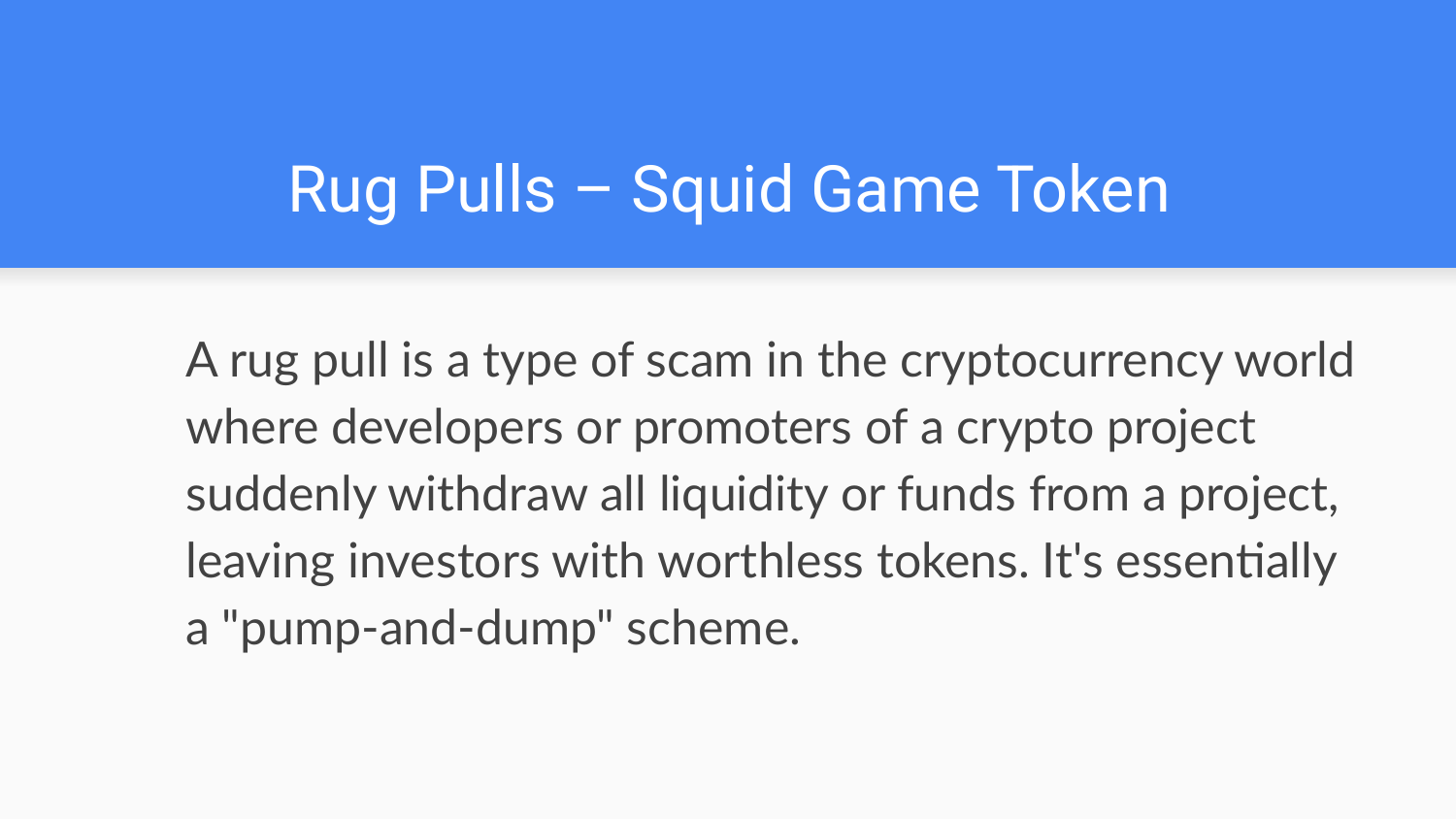

# Rug Pulls – Squid Game Token
A rug pull is a type of scam in the cryptocurrency world where developers or promoters of a crypto project suddenly withdraw all liquidity or funds from a project, leaving investors with worthless tokens. It's essentially a "pump-and-dump" scheme.